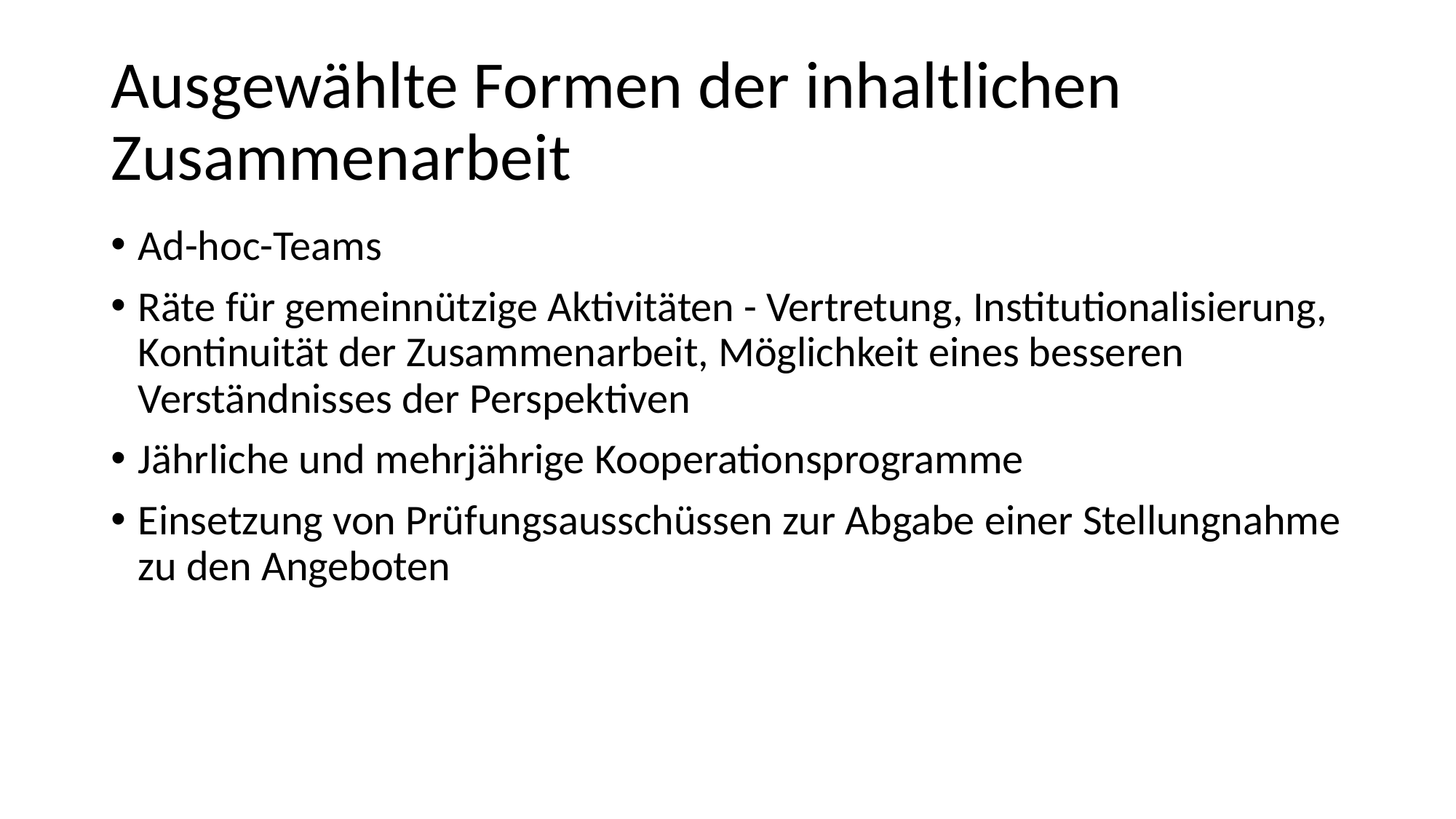

# Ausgewählte Formen der inhaltlichen Zusammenarbeit
Ad-hoc-Teams
Räte für gemeinnützige Aktivitäten - Vertretung, Institutionalisierung, Kontinuität der Zusammenarbeit, Möglichkeit eines besseren Verständnisses der Perspektiven
Jährliche und mehrjährige Kooperationsprogramme
Einsetzung von Prüfungsausschüssen zur Abgabe einer Stellungnahme zu den Angeboten